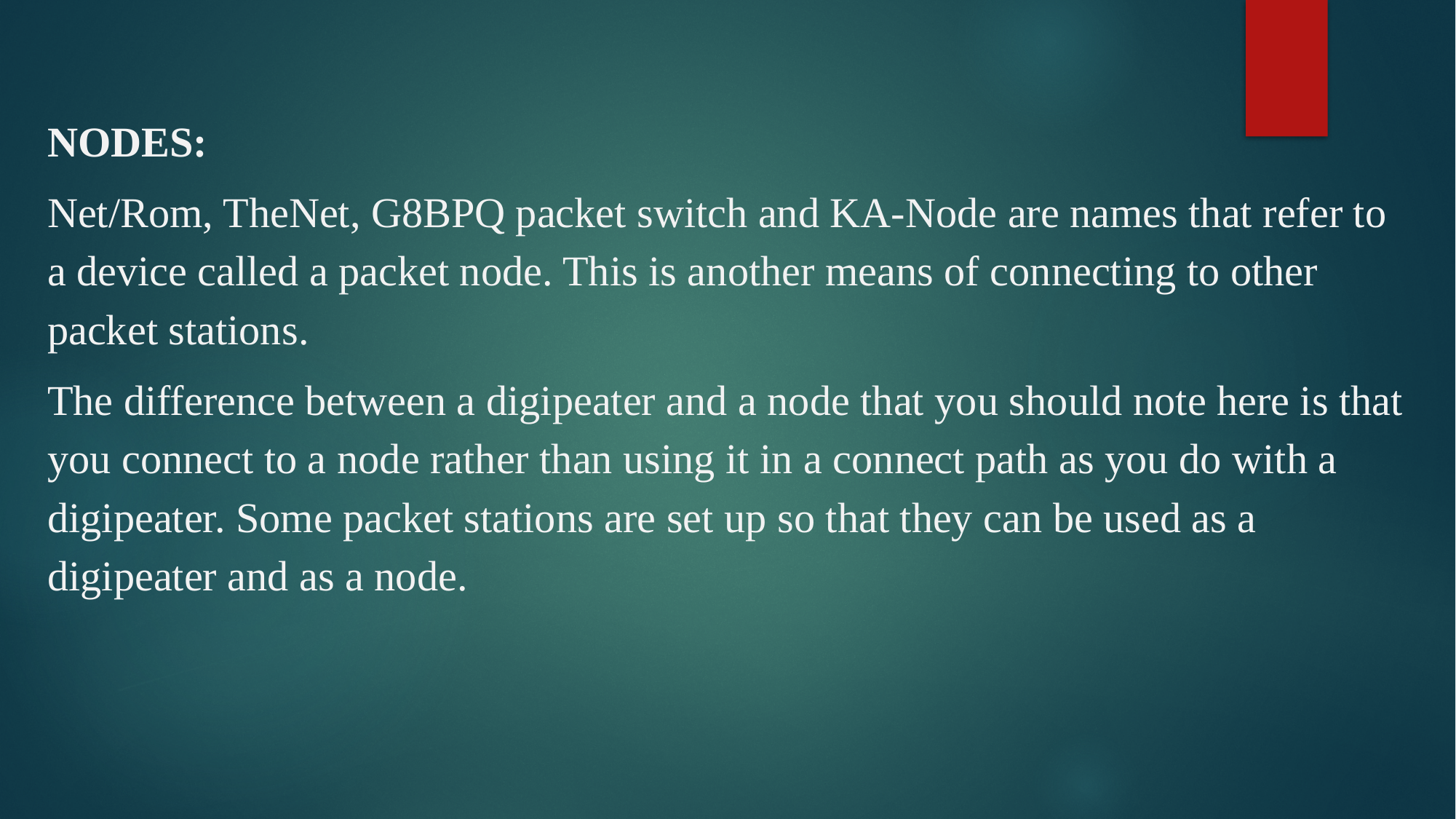

NODES:
Net/Rom, TheNet, G8BPQ packet switch and KA-Node are names that refer to a device called a packet node. This is another means of connecting to other packet stations.
The difference between a digipeater and a node that you should note here is that you connect to a node rather than using it in a connect path as you do with a digipeater. Some packet stations are set up so that they can be used as a digipeater and as a node.